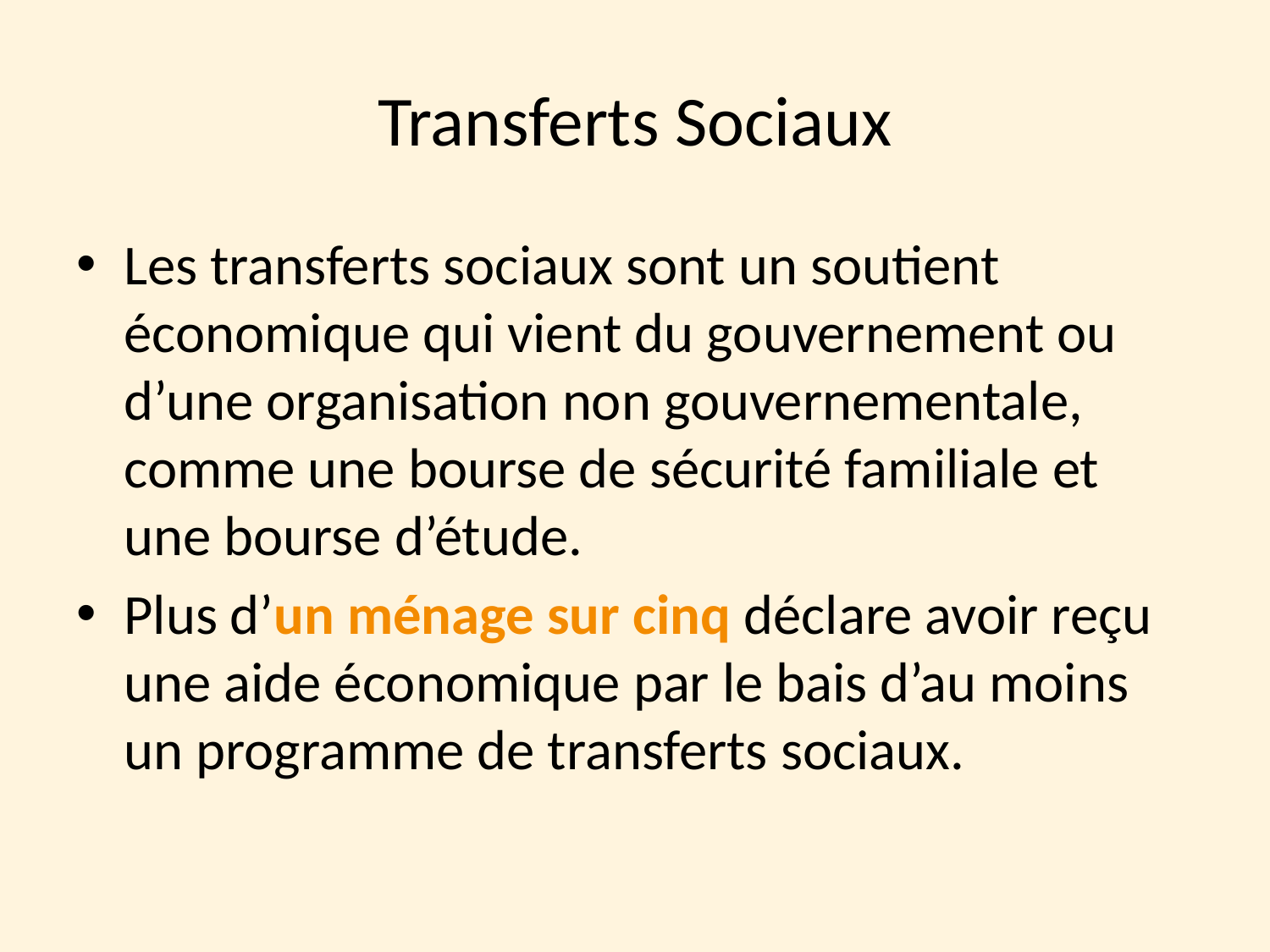

# Transferts Sociaux
Les transferts sociaux sont un soutient économique qui vient du gouvernement ou d’une organisation non gouvernementale, comme une bourse de sécurité familiale et une bourse d’étude.
Plus d’un ménage sur cinq déclare avoir reçu une aide économique par le bais d’au moins un programme de transferts sociaux.